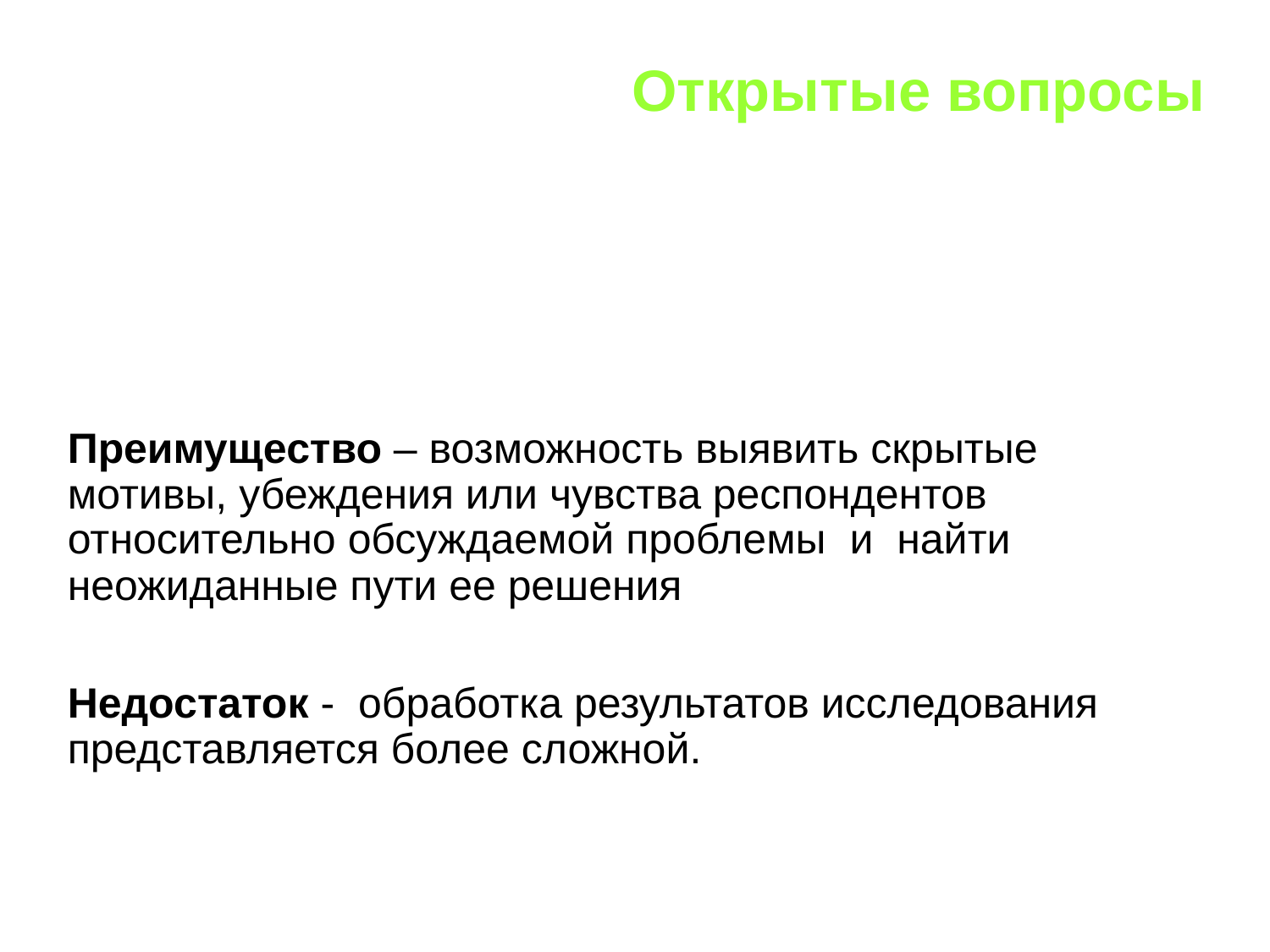

# Открытые вопросы
Открытые вопросы не содержат подсказок, не «навязывают» тот или иной вариант ответа, а рассчитаны на получение неформализованного (нестандартного) мнения.

Преимущество – возможность выявить скрытые мотивы, убеждения или чувства респондентов относительно обсуждаемой проблемы  и  найти неожиданные пути ее решения

Недостаток -  обработка результатов исследования представляется более сложной.